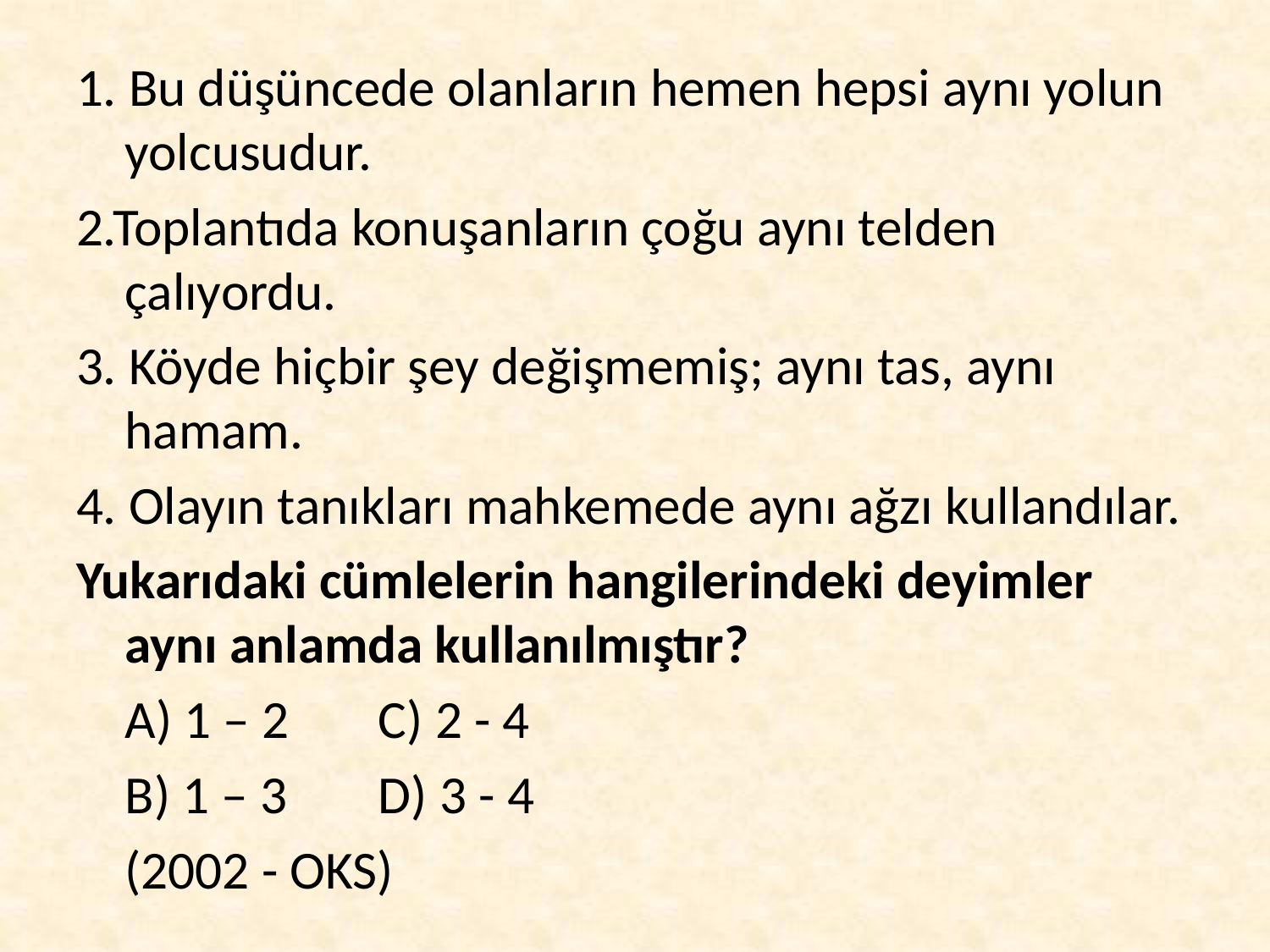

1. Bu düşüncede olanların hemen hepsi aynı yolun yolcusudur.
2.Toplantıda konuşanların çoğu aynı telden çalıyordu.
3. Köyde hiçbir şey değişmemiş; aynı tas, aynı hamam.
4. Olayın tanıkları mahkemede aynı ağzı kullandılar.
Yukarıdaki cümlelerin hangilerindeki deyimler aynı anlamda kullanılmıştır?
	A) 1 – 2		 C) 2 - 4
	B) 1 – 3		 D) 3 - 4
					(2002 - OKS)